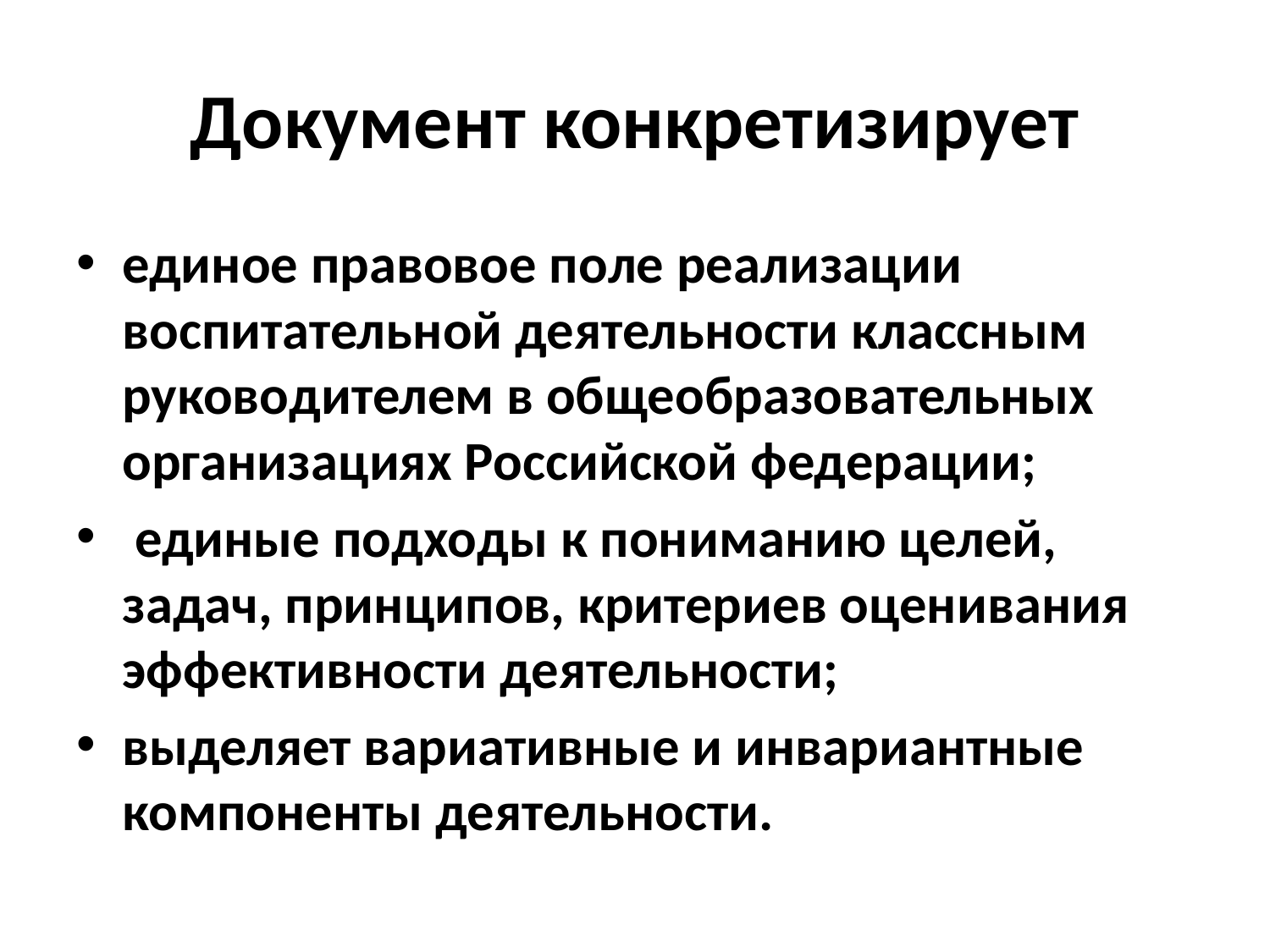

# Документ конкретизирует
единое правовое поле реализации воспитательной деятельности классным руководителем в общеобразовательных организациях Российской федерации;
 единые подходы к пониманию целей, задач, принципов, критериев оценивания эффективности деятельности;
выделяет вариативные и инвариантные компоненты деятельности.